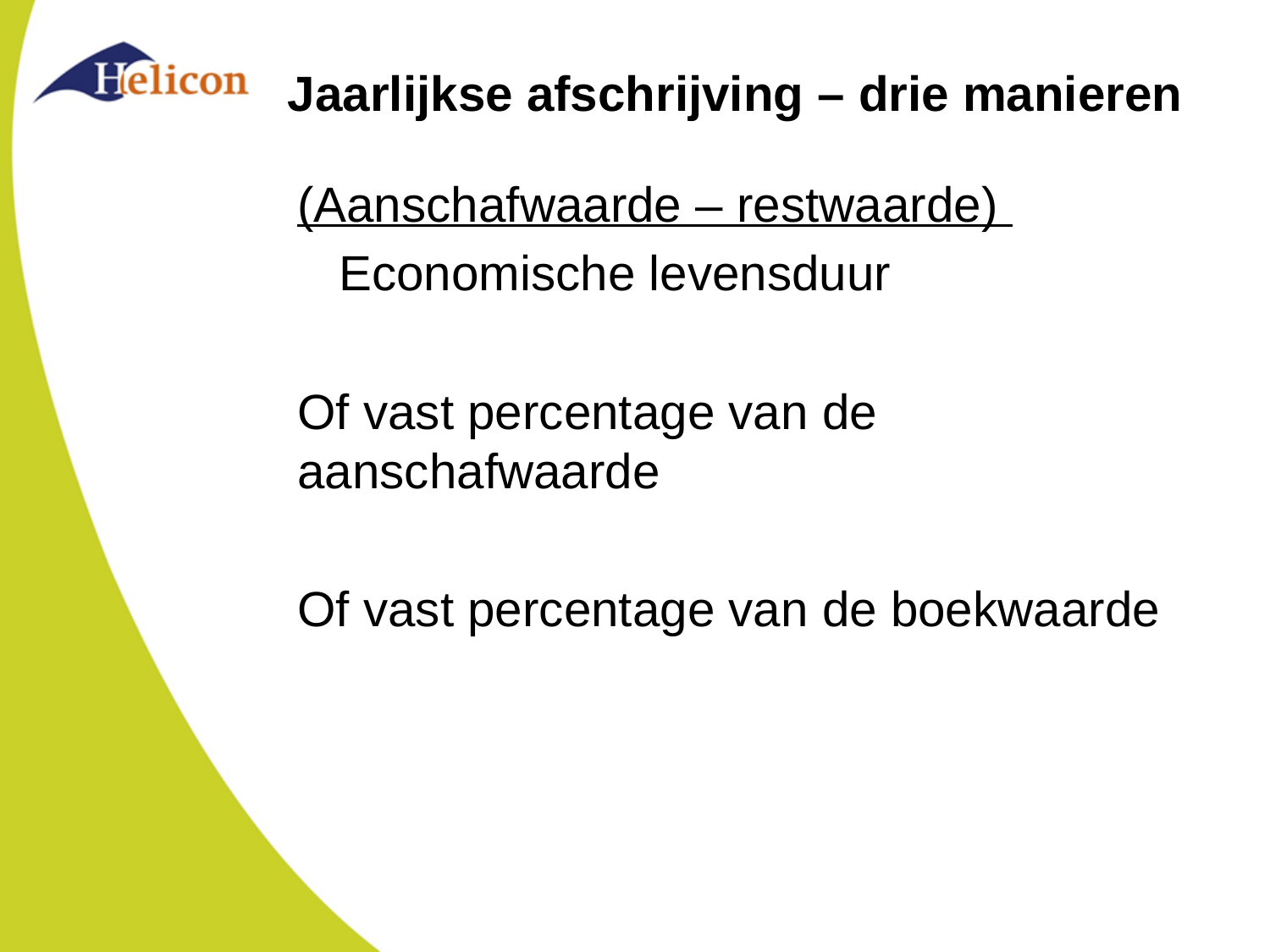

# Jaarlijkse afschrijving – drie manieren
(Aanschafwaarde – restwaarde)
   Economische levensduur

Of vast percentage van de aanschafwaarde

Of vast percentage van de boekwaarde